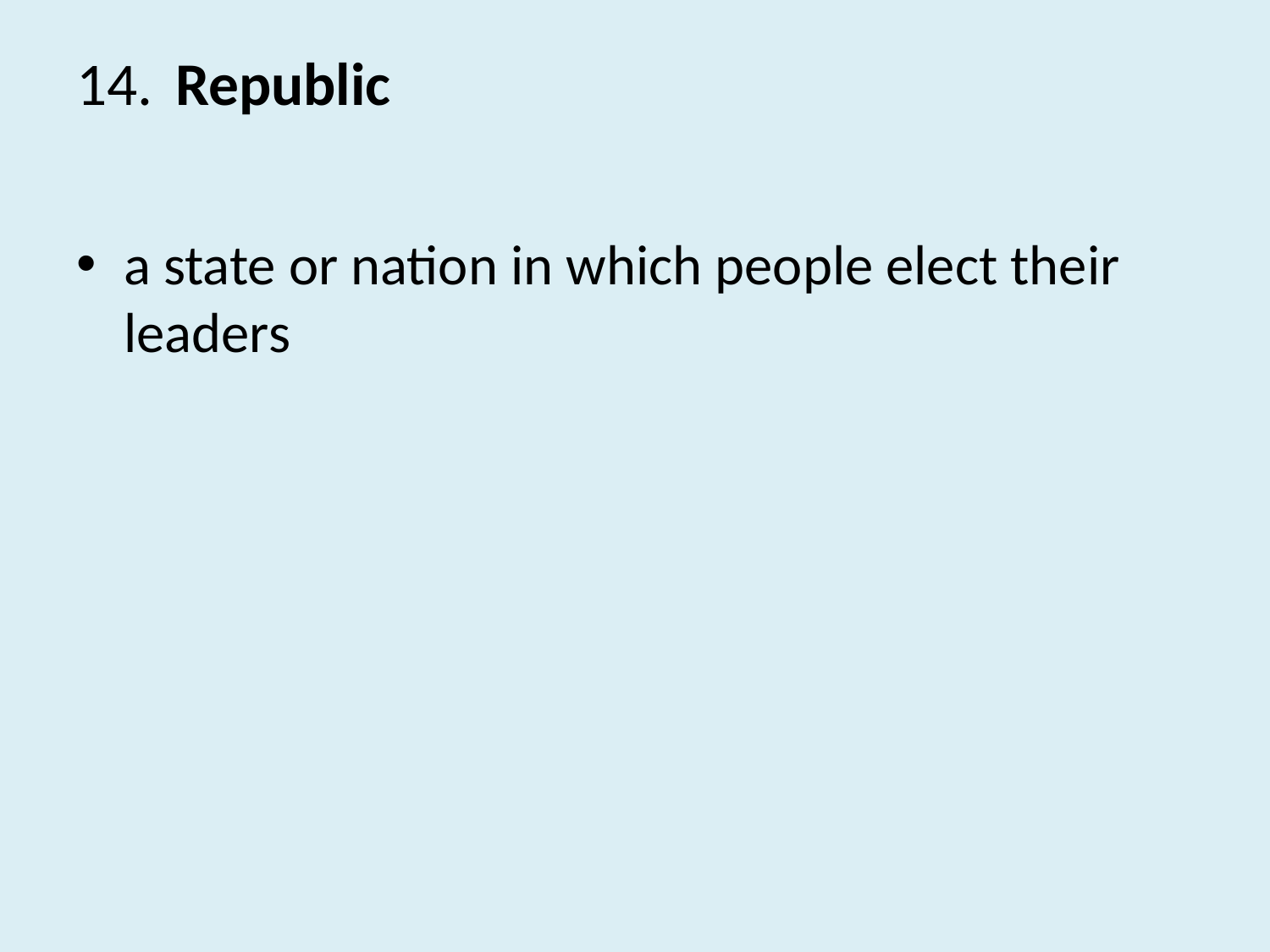

# 14.	Republic
a state or nation in which people elect their leaders